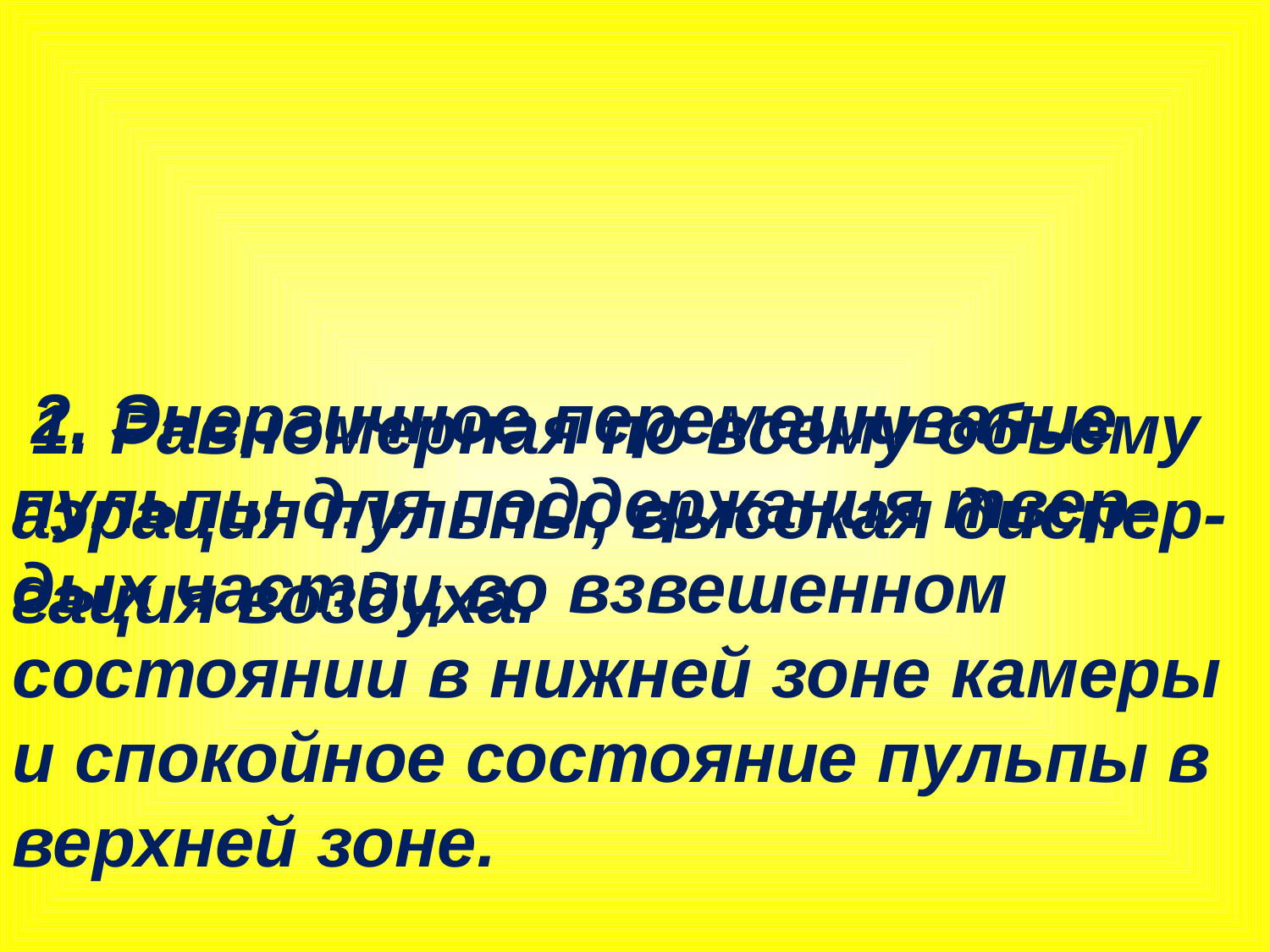

2. Энергичное перемешивание пульпы для поддержания твер-дых частиц во взвешенном состоянии в нижней зоне камеры и спокойное состояние пульпы в верхней зоне.
 1. Равномерная по всему объему аэрация пульпы, высокая диспер-гация воздуха.